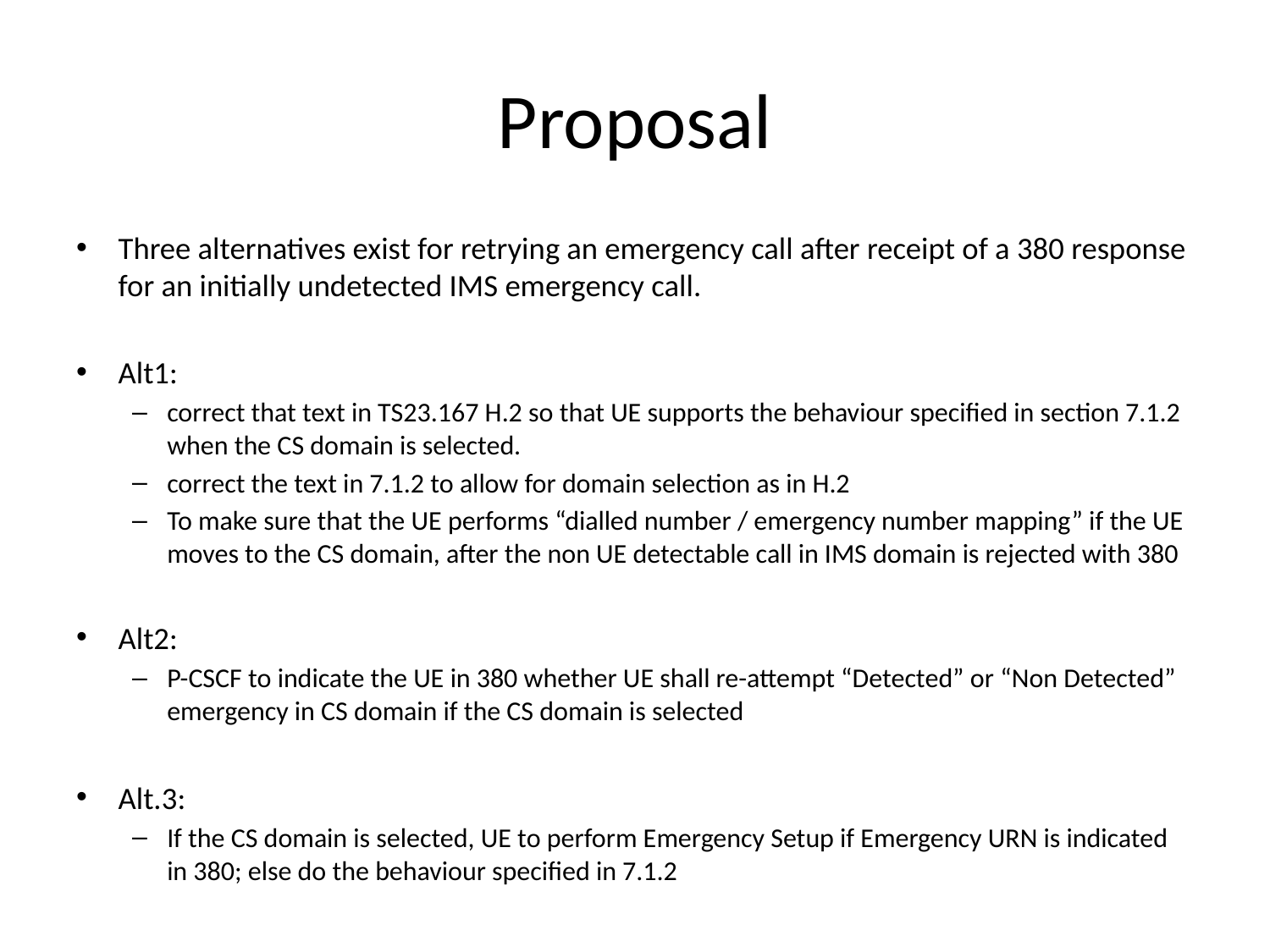

# Proposal
Three alternatives exist for retrying an emergency call after receipt of a 380 response for an initially undetected IMS emergency call.

Alt1:
correct that text in TS23.167 H.2 so that UE supports the behaviour specified in section 7.1.2 when the CS domain is selected.
correct the text in 7.1.2 to allow for domain selection as in H.2
To make sure that the UE performs “dialled number / emergency number mapping” if the UE moves to the CS domain, after the non UE detectable call in IMS domain is rejected with 380

Alt2:
P-CSCF to indicate the UE in 380 whether UE shall re-attempt “Detected” or “Non Detected” emergency in CS domain if the CS domain is selected

Alt.3:
If the CS domain is selected, UE to perform Emergency Setup if Emergency URN is indicated in 380; else do the behaviour specified in 7.1.2